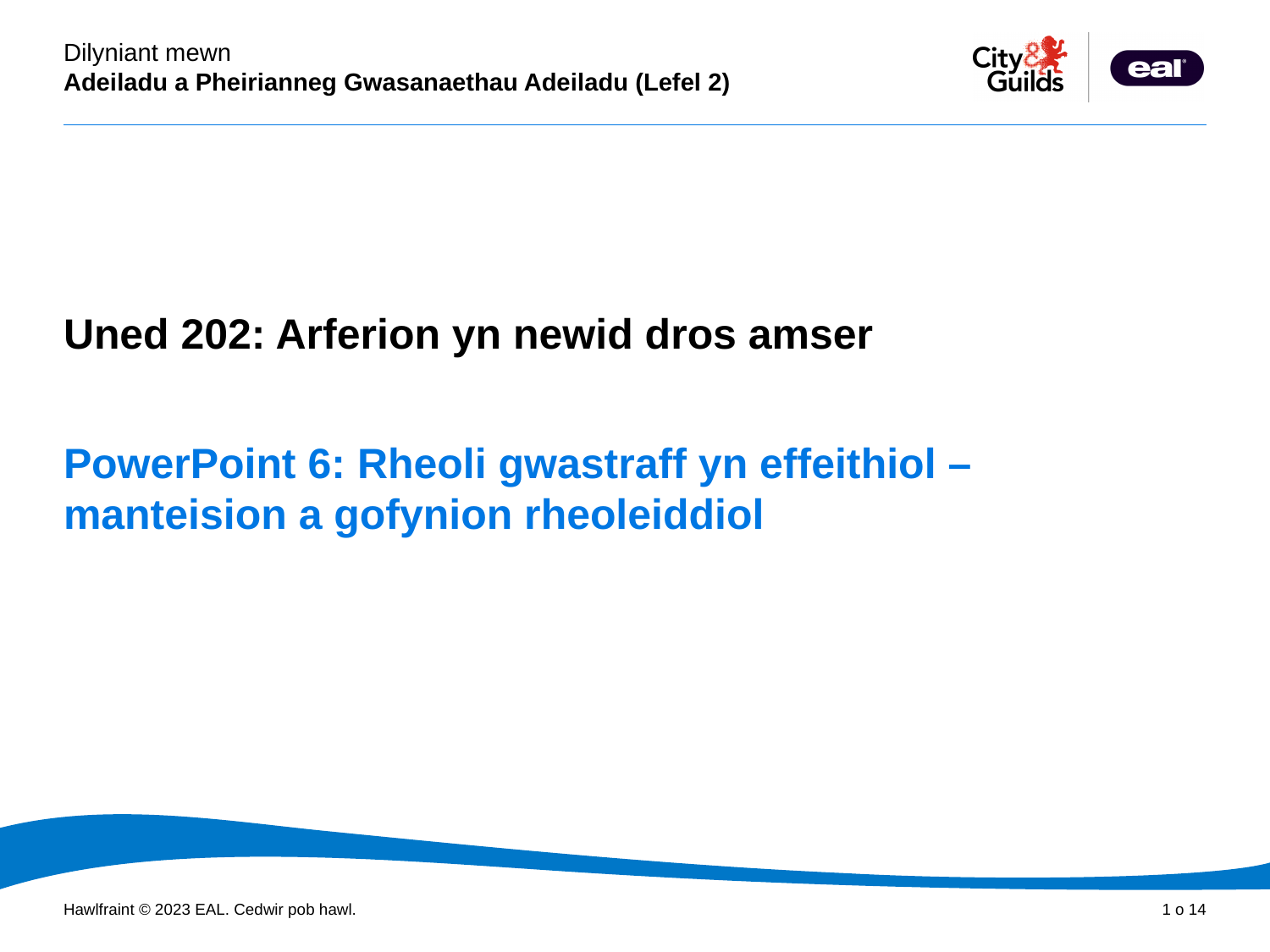

Cyflwyniad PowerPoint
Uned 202: Arferion yn newid dros amser
# PowerPoint 6: Rheoli gwastraff yn effeithiol – manteision a gofynion rheoleiddiol